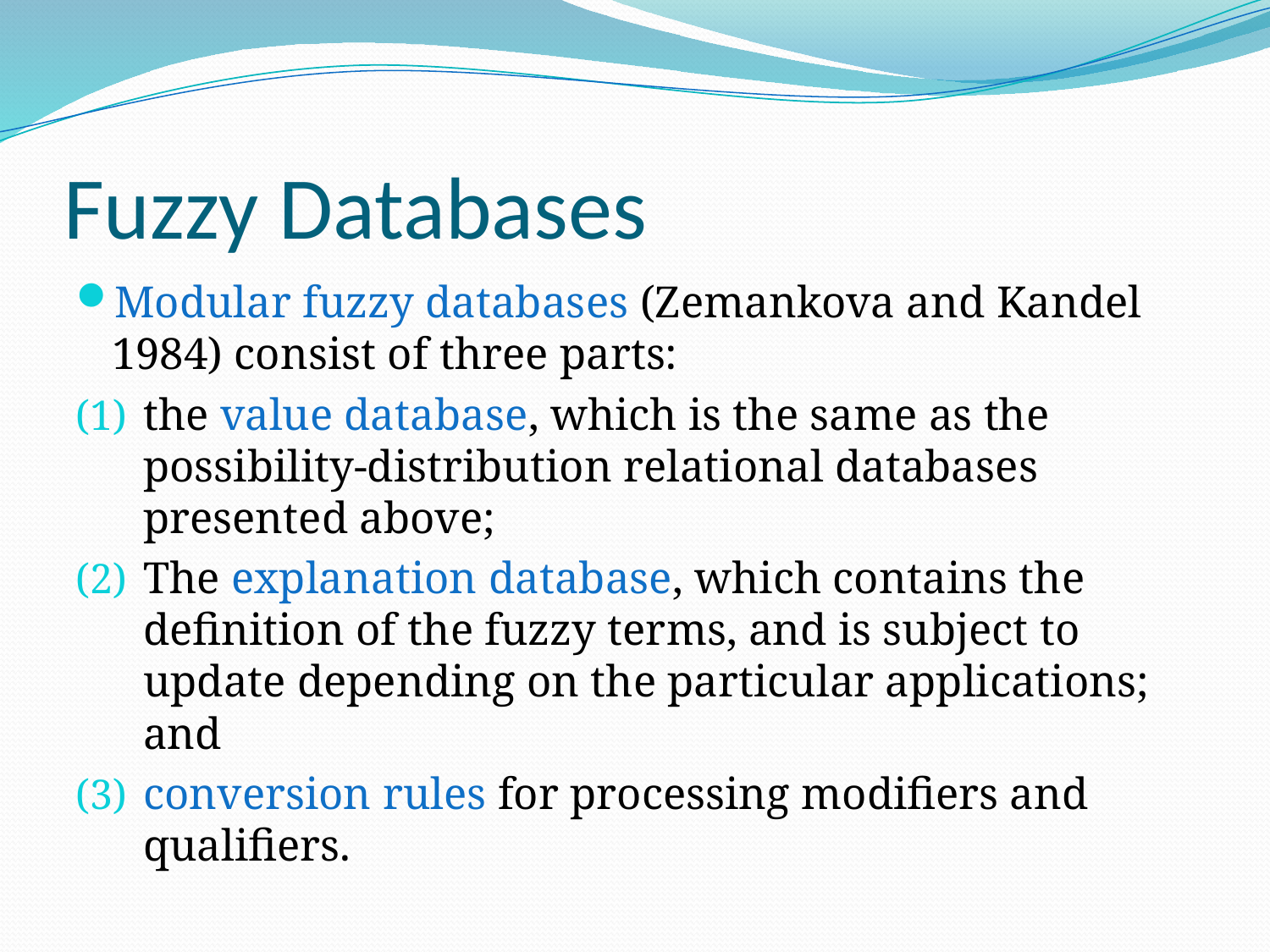

# Fuzzy Databases
Modular fuzzy databases (Zemankova and Kandel 1984) consist of three parts:
the value database, which is the same as the possibility-distribution relational databases presented above;
The explanation database, which contains the definition of the fuzzy terms, and is subject to update depending on the particular applications; and
conversion rules for processing modifiers and qualifiers.